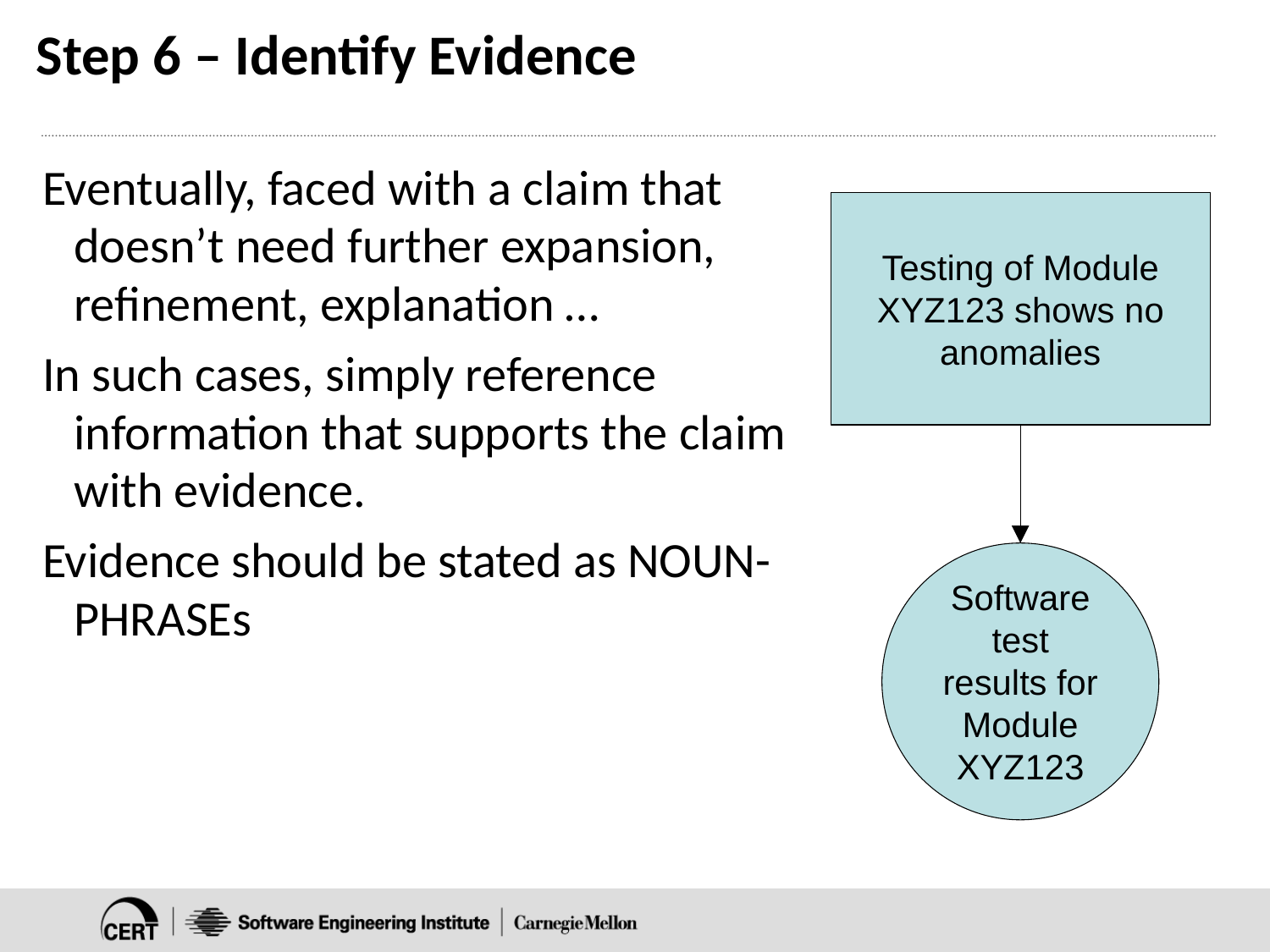

# Step 6 – Identify Evidence
Eventually, faced with a claim that doesn’t need further expansion, refinement, explanation …
In such cases, simply reference information that supports the claim with evidence.
Evidence should be stated as NOUN-PHRASEs

Testing of Module XYZ123 shows no anomalies
Software test results for Module XYZ123